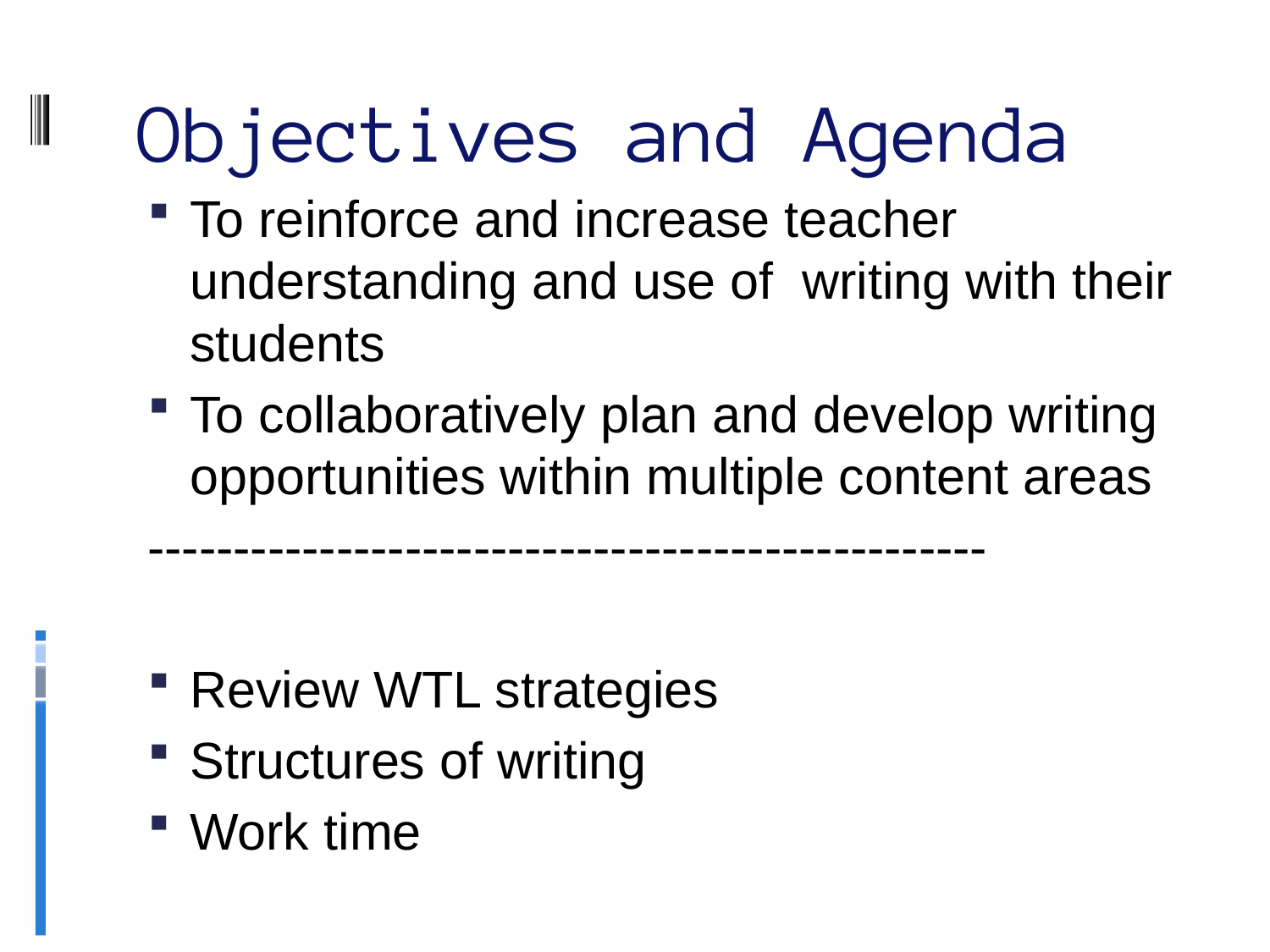

# Objectives and Agenda
To reinforce and increase teacher understanding and use of  writing with their students
To collaboratively plan and develop writing opportunities within multiple content areas
-------------------------------------------------

Review WTL strategies
Structures of writing
Work time